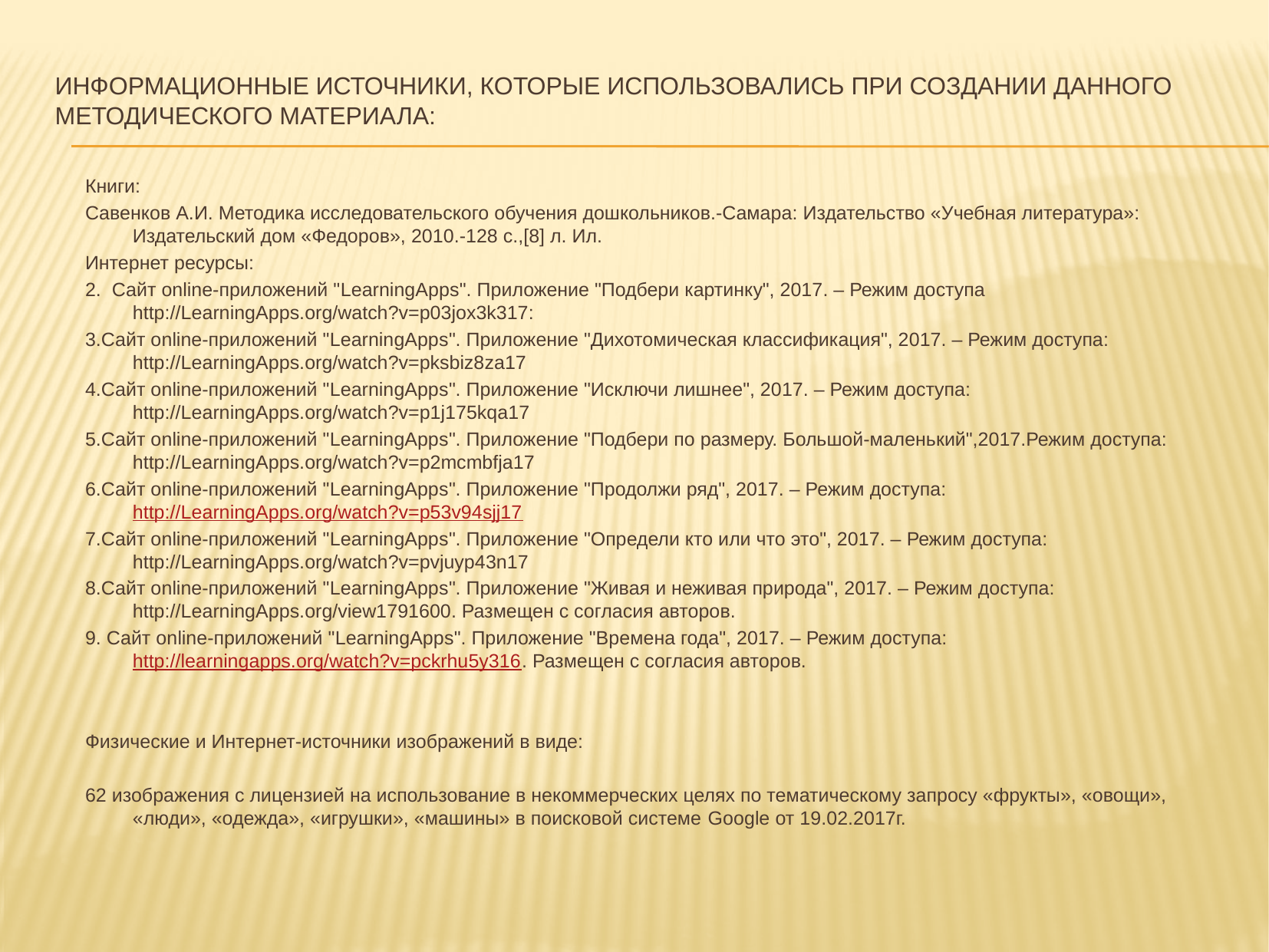

# Информационные источники, которые использовались при создании данного методического материала:
Книги:
Савенков А.И. Методика исследовательского обучения дошкольников.-Самара: Издательство «Учебная литература»: Издательский дом «Федоров», 2010.-128 с.,[8] л. Ил.
Интернет ресурсы:
2.  Сайт online-приложений "LearningApps". Приложение "Подбери картинку", 2017. – Режим доступа http://LearningApps.org/watch?v=p03jox3k317:
3.Сайт online-приложений "LearningApps". Приложение "Дихотомическая классификация", 2017. – Режим доступа: http://LearningApps.org/watch?v=pksbiz8za17
4.Сайт online-приложений "LearningApps". Приложение "Исключи лишнее", 2017. – Режим доступа: http://LearningApps.org/watch?v=p1j175kqa17
5.Сайт online-приложений "LearningApps". Приложение "Подбери по размеру. Большой-маленький",2017.Режим доступа: http://LearningApps.org/watch?v=p2mcmbfja17
6.Сайт online-приложений "LearningApps". Приложение "Продолжи ряд", 2017. – Режим доступа: http://LearningApps.org/watch?v=p53v94sjj17
7.Сайт online-приложений "LearningApps". Приложение "Определи кто или что это", 2017. – Режим доступа: http://LearningApps.org/watch?v=pvjuyp43n17
8.Сайт online-приложений "LearningApps". Приложение "Живая и неживая природа", 2017. – Режим доступа: http://LearningApps.org/view1791600. Размещен с согласия авторов.
9. Сайт online-приложений "LearningApps". Приложение "Времена года", 2017. – Режим доступа: http://learningapps.org/watch?v=pckrhu5y316. Размещен с согласия авторов.

Физические и Интернет-источники изображений в виде:

62 изображения с лицензией на использование в некоммерческих целях по тематическому запросу «фрукты», «овощи», «люди», «одежда», «игрушки», «машины» в поисковой системе Google от 19.02.2017г.